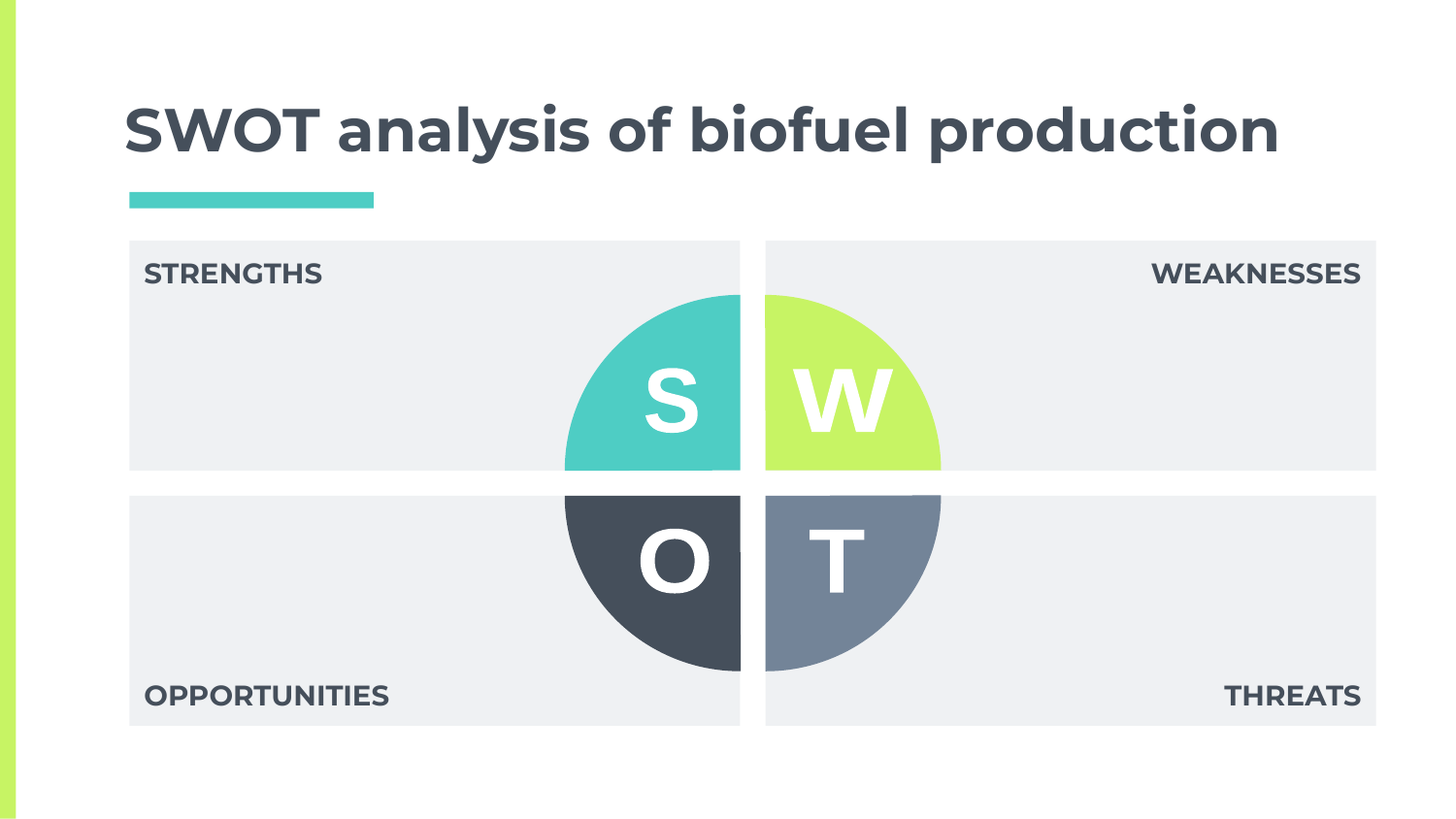

# SWOT analysis of biofuel production
STRENGTHS

WEAKNESSES

S
W

OPPORTUNITIES
THREATS
O
T